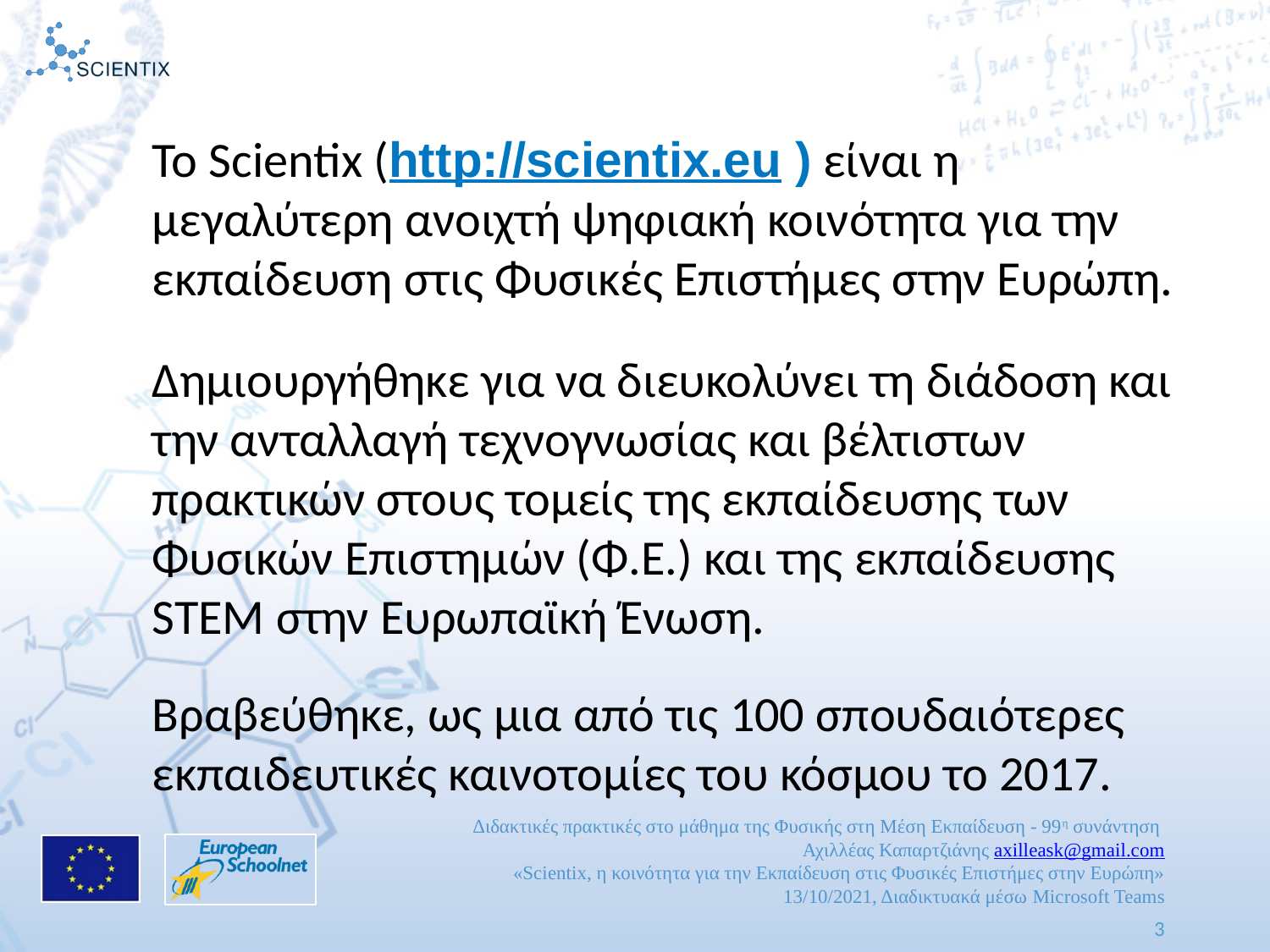

To Scientix (http://scientix.eu ) είναι η μεγαλύτερη ανοιχτή ψηφιακή κοινότητα για την εκπαίδευση στις Φυσικές Επιστήμες στην Ευρώπη.

Δημιουργήθηκε για να διευκολύνει τη διάδοση και την ανταλλαγή τεχνογνωσίας και βέλτιστων πρακτικών στους τομείς της εκπαίδευσης των Φυσικών Επιστημών (Φ.Ε.) και της εκπαίδευσης STEM στην Ευρωπαϊκή Ένωση.

Βραβεύθηκε, ως μια από τις 100 σπουδαιότερες εκπαιδευτικές καινοτομίες του κόσμου το 2017.